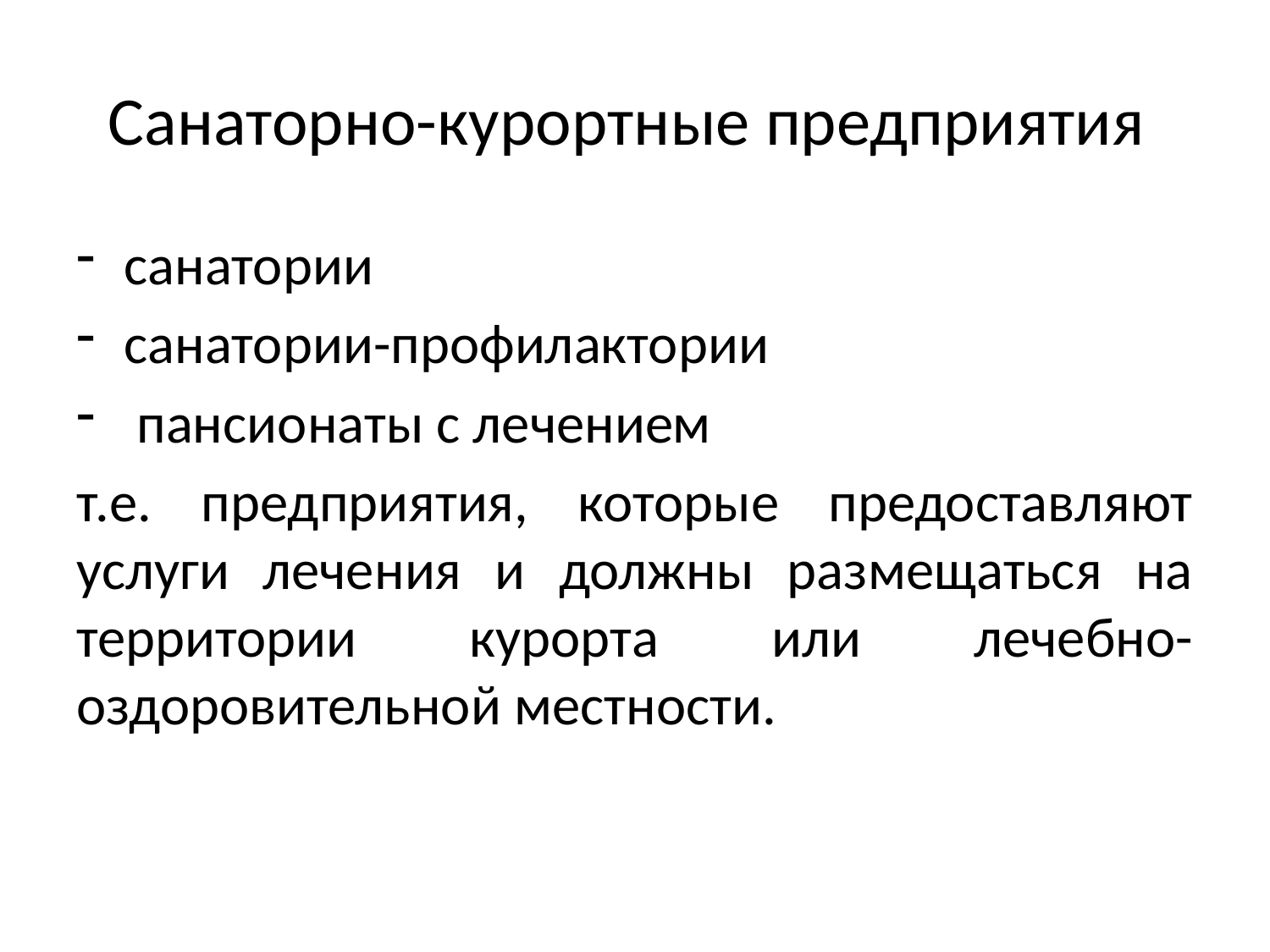

# Санаторно-курортные предприятия
санатории
санатории-профилактории
 пансионаты с лечением
т.е. предприятия, которые предоставляют услуги лечения и должны размещаться на территории курорта или лечебно-оздоровительной местности.